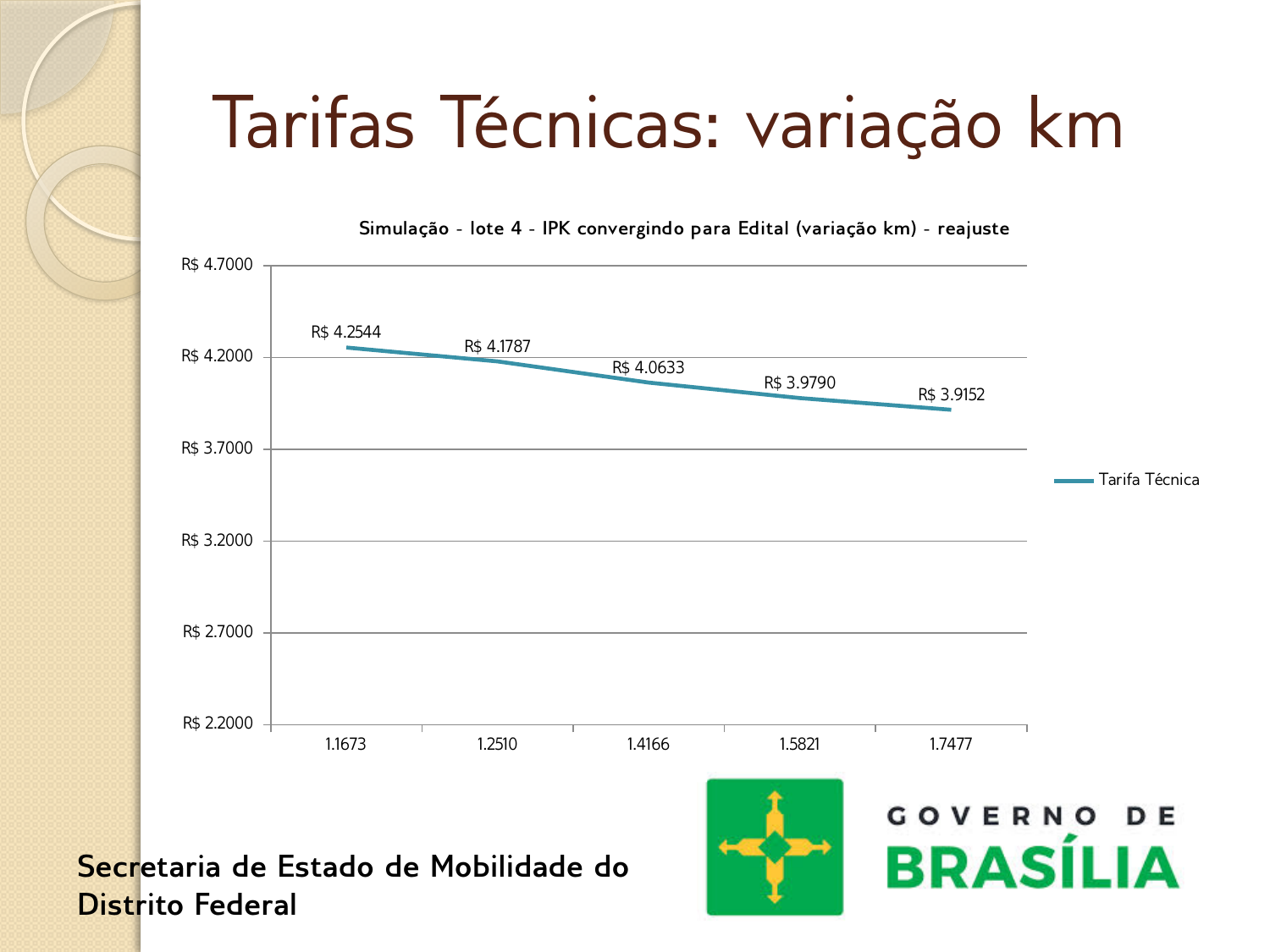

# Tarifas Técnicas: variação km

### Chart: Simulação - lote 4 - IPK convergindo para Edital (variação km) - reajuste

| Category |  |
|---|---|
| 1.167263152544296 | 4.254429330549317 |
| 1.250965871711835 | 4.1787022959541105 |
| 1.4165546762138694 | 4.063255328825891 |
| 1.5821434807159038 | 3.978993620368919 |
| 1.7477322852179382 | 3.915247026208839 |